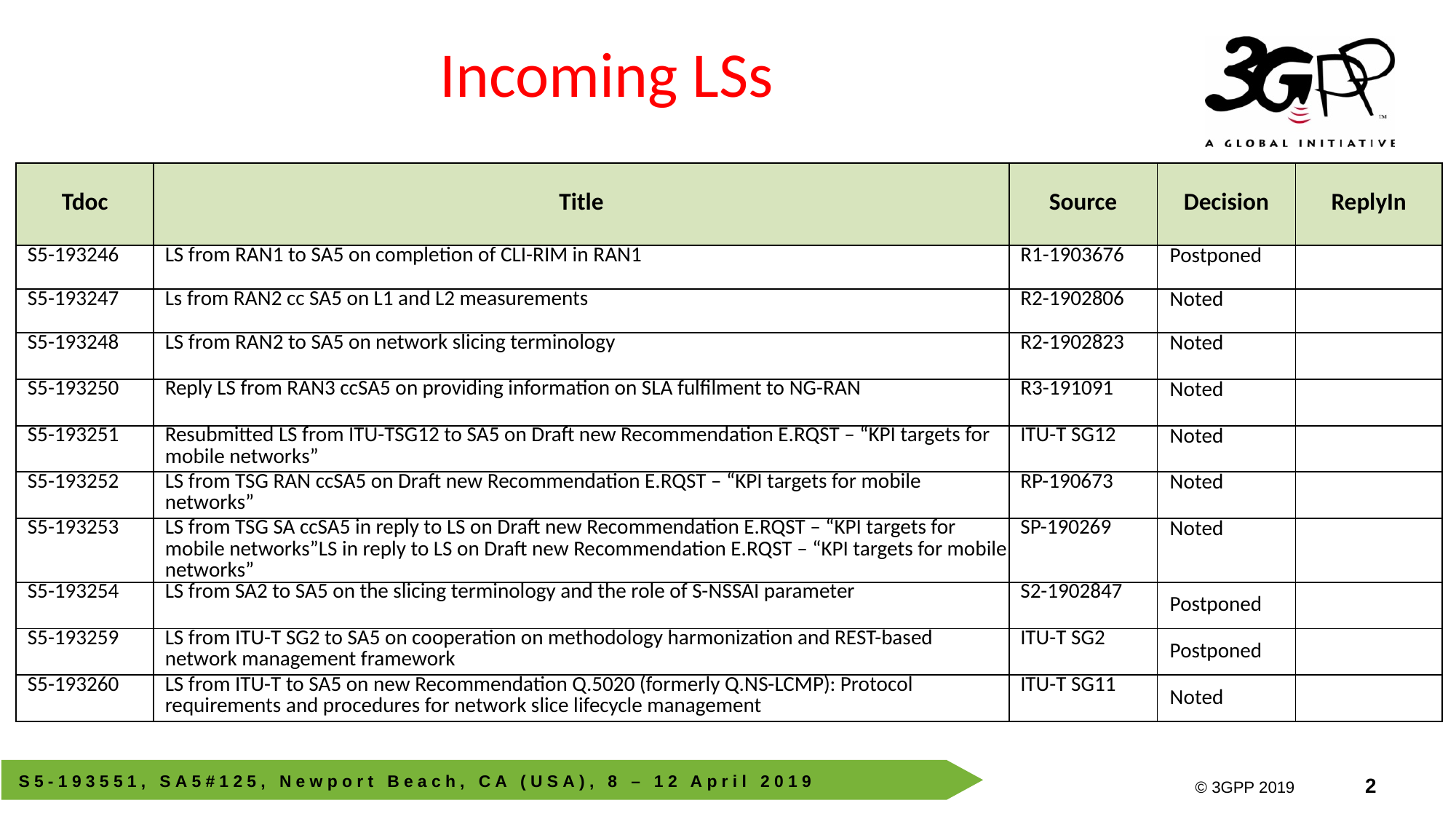

# Incoming LSs
| Tdoc | Title | Source | Decision | ReplyIn |
| --- | --- | --- | --- | --- |
| S5-193246 | LS from RAN1 to SA5 on completion of CLI-RIM in RAN1 | R1-1903676 | Postponed |  |
| S5-193247 | Ls from RAN2 cc SA5 on L1 and L2 measurements | R2-1902806 | Noted |  |
| S5-193248 | LS from RAN2 to SA5 on network slicing terminology | R2-1902823 | Noted |  |
| S5-193250 | Reply LS from RAN3 ccSA5 on providing information on SLA fulfilment to NG-RAN | R3-191091 | Noted |  |
| S5-193251 | Resubmitted LS from ITU-TSG12 to SA5 on Draft new Recommendation E.RQST – “KPI targets for mobile networks” | ITU-T SG12 | Noted |  |
| S5-193252 | LS from TSG RAN ccSA5 on Draft new Recommendation E.RQST – “KPI targets for mobile networks” | RP-190673 | Noted |  |
| S5-193253 | LS from TSG SA ccSA5 in reply to LS on Draft new Recommendation E.RQST – “KPI targets for mobile networks”LS in reply to LS on Draft new Recommendation E.RQST – “KPI targets for mobile networks” | SP-190269 | Noted |  |
| S5-193254 | LS from SA2 to SA5 on the slicing terminology and the role of S-NSSAI parameter | S2-1902847 | Postponed |  |
| S5-193259 | LS from ITU-T SG2 to SA5 on cooperation on methodology harmonization and REST-based network management framework | ITU-T SG2 | Postponed |  |
| S5-193260 | LS from ITU-T to SA5 on new Recommendation Q.5020 (formerly Q.NS-LCMP): Protocol requirements and procedures for network slice lifecycle management | ITU-T SG11 | Noted |  |